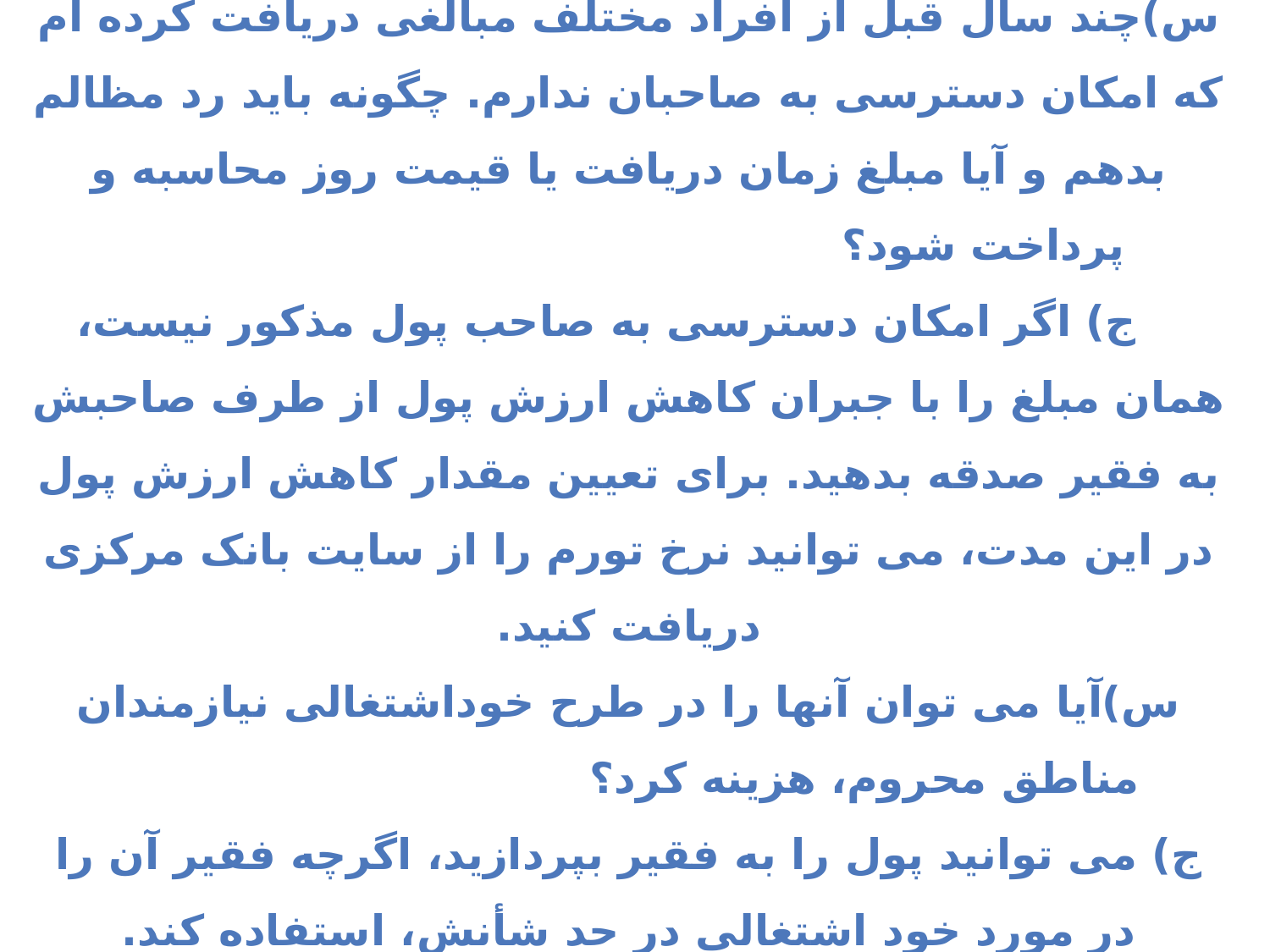

# ردمظالم وجبران کاهش ارزش پول س)چند سال قبل از افراد مختلف مبالغی دریافت کرده ام که امکان دسترسی به صاحبان ندارم. چگونه باید رد مظالم بدهم و آیا مبلغ زمان دریافت یا قیمت روز محاسبه و پرداخت شود؟ ج) اگر امکان دسترسی به صاحب پول مذکور نیست، همان مبلغ را با جبران کاهش ارزش پول از طرف صاحبش به فقیر صدقه بدهید. برای تعیین مقدار کاهش ارزش پول در این مدت، می توانید نرخ تورم را از سایت بانک مرکزی دریافت کنید. س)آیا می توان آنها را در طرح خوداشتغالی نیازمندان مناطق محروم، هزینه کرد؟ ج) می توانید پول را به فقیر بپردازید، اگرچه فقیر آن را در مورد خود اشتغالیِ در حد شأنش، استفاده کند. شماره استفتاء: 1118825تحریر الوسیلة، ج2، لقطه غیر حیوان، م 39